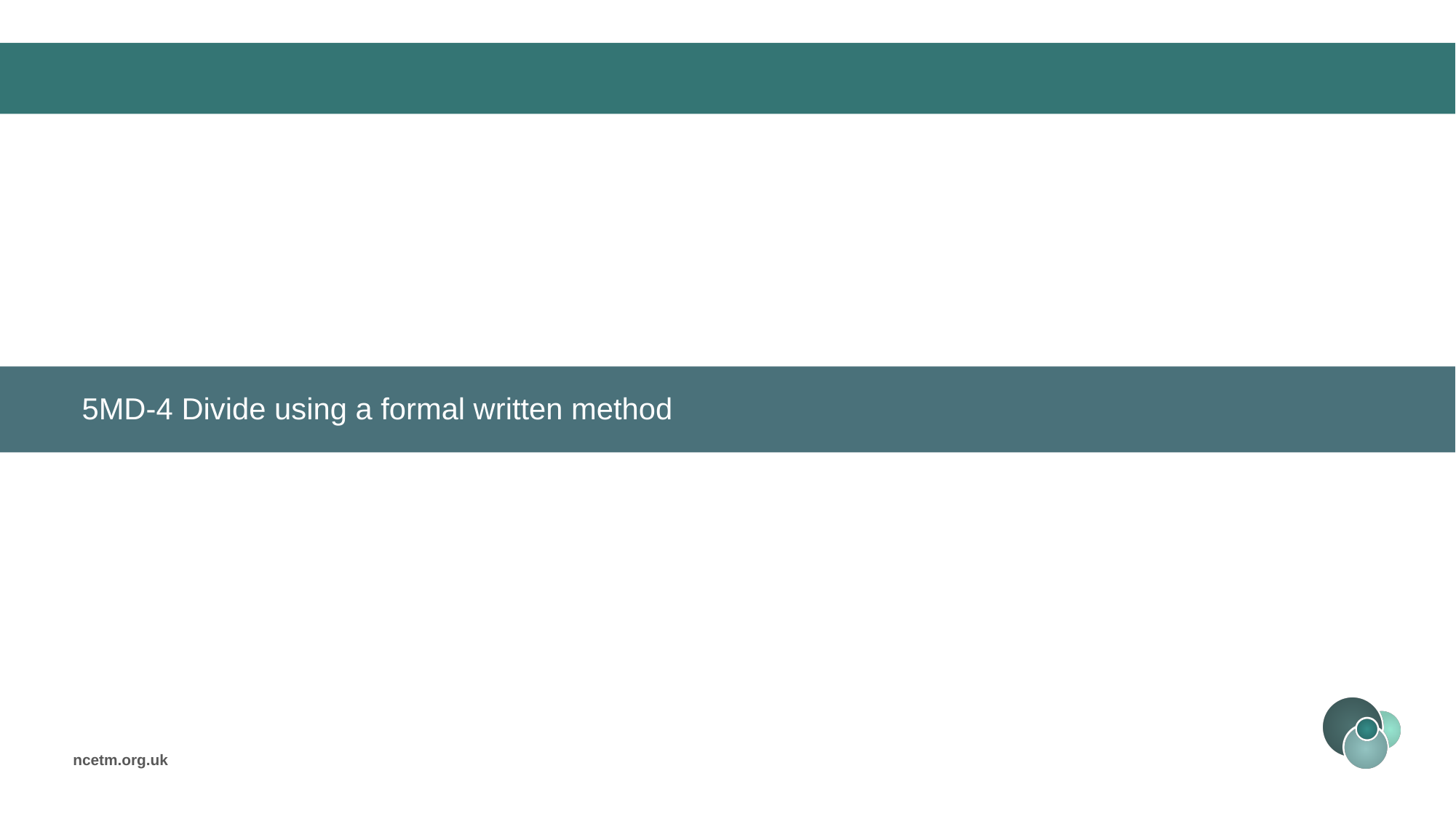

5MD-4 Divide using a formal written method